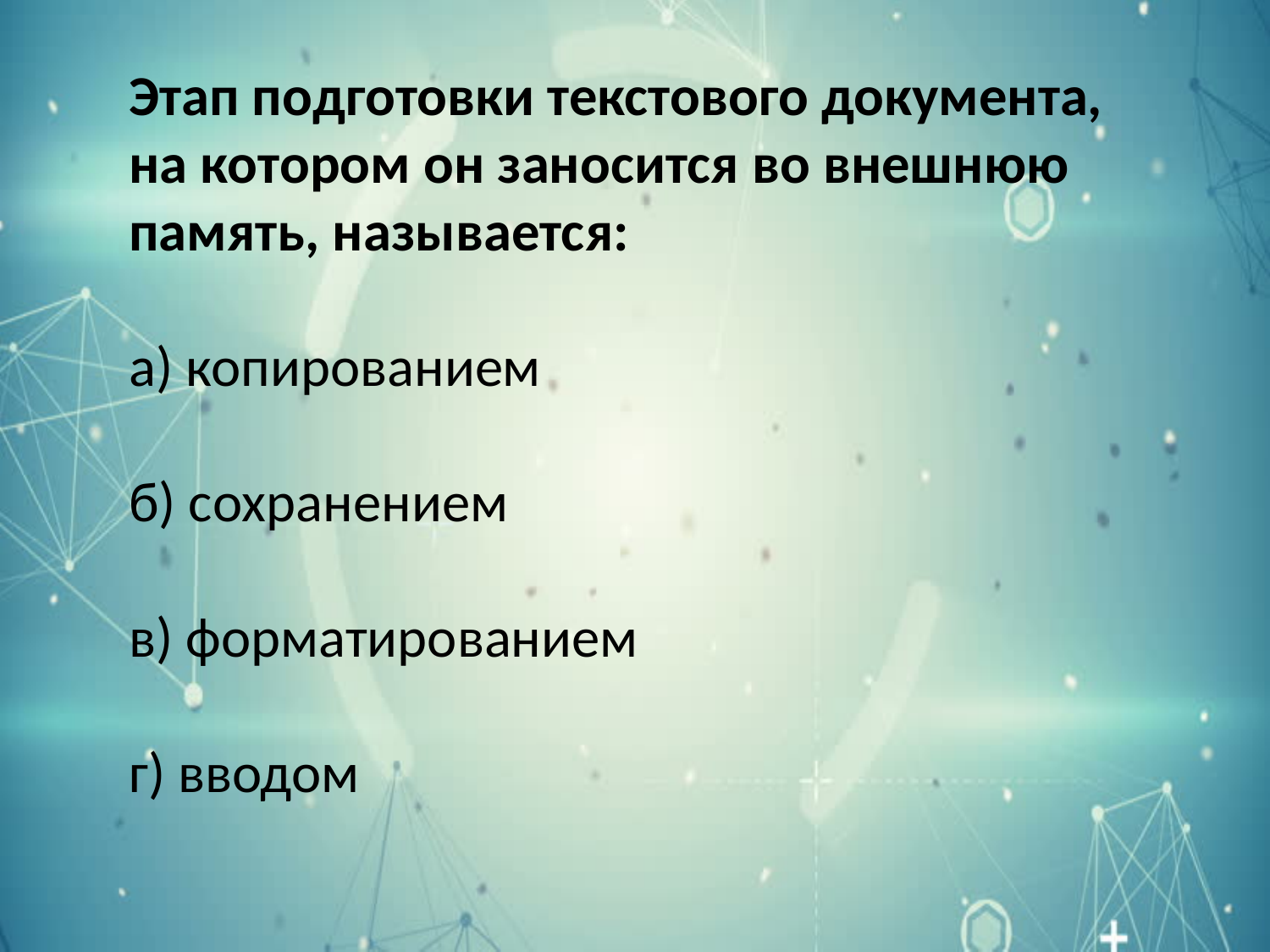

Этап подготовки текстового документа, на котором он заносится во внешнюю память, называется:

а) копированием

б) сохранением

в) форматированием

г) вводом